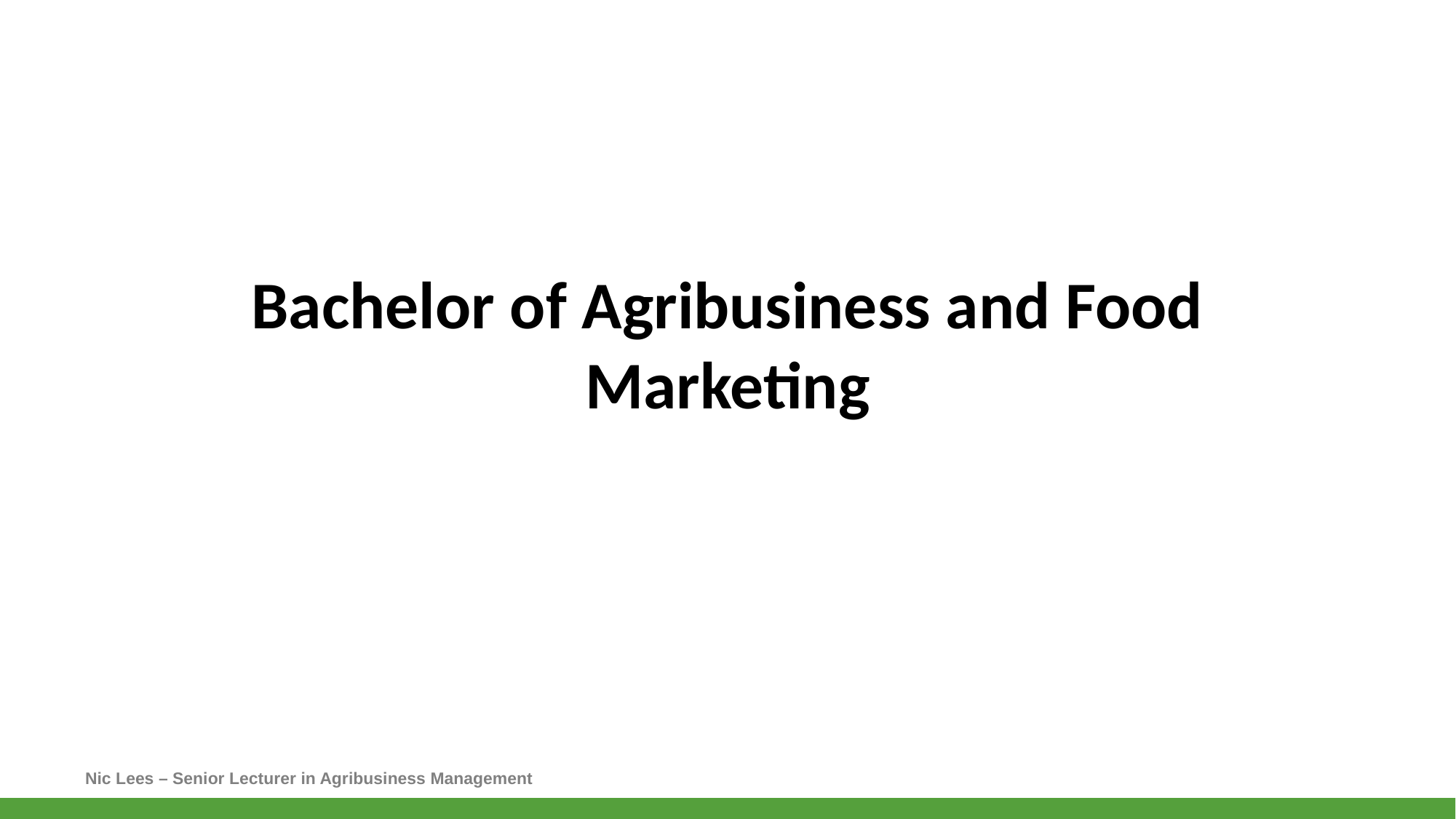

# Bachelor of Agribusiness and Food Marketing